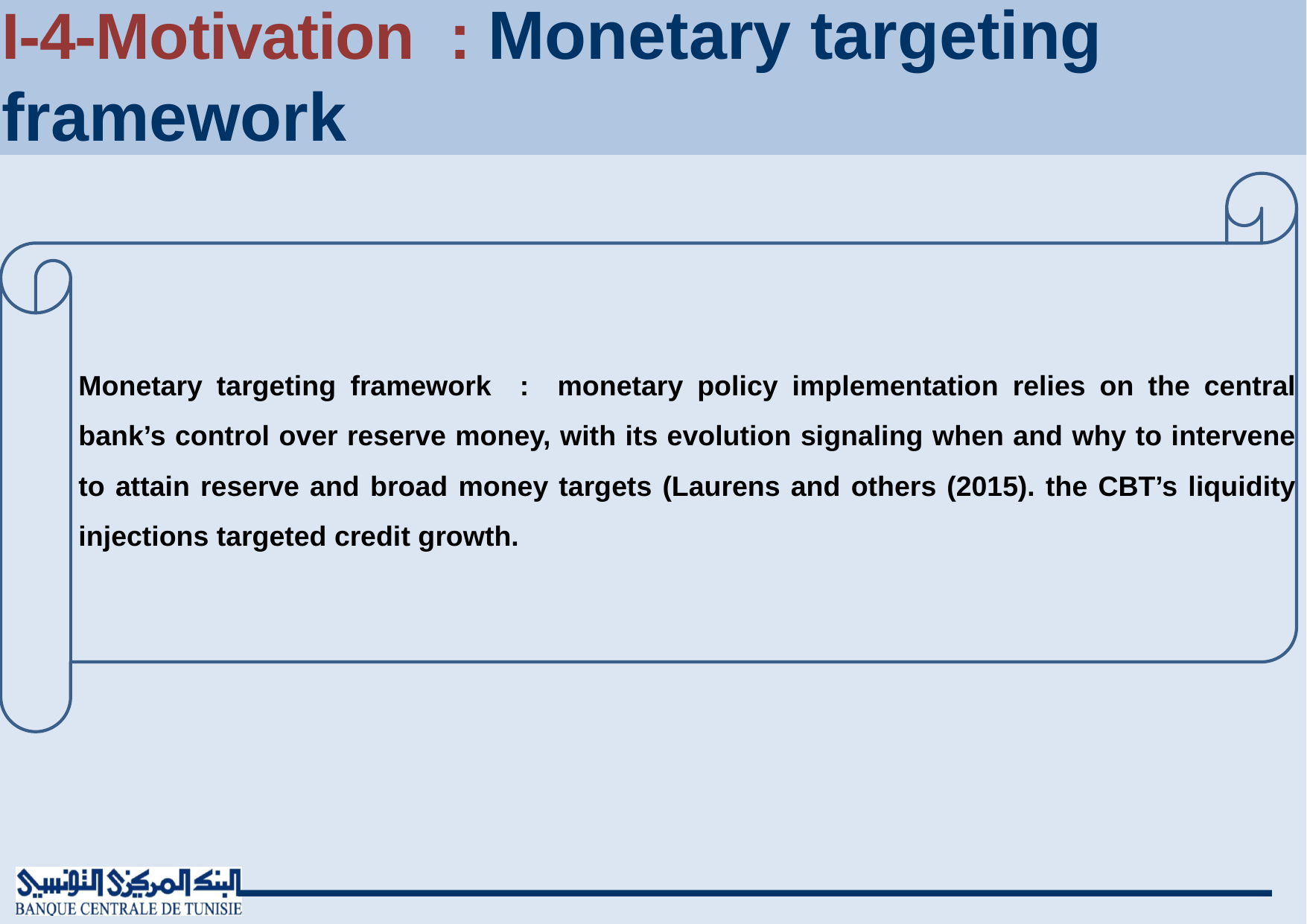

# I-4-Motivation  : Monetary targeting framework

Monetary targeting framework  :  monetary policy implementation relies on the central bank’s control over reserve money, with its evolution signaling when and why to intervene to attain reserve and broad money targets (Laurens and others (2015). the CBT’s liquidity injections targeted credit growth.